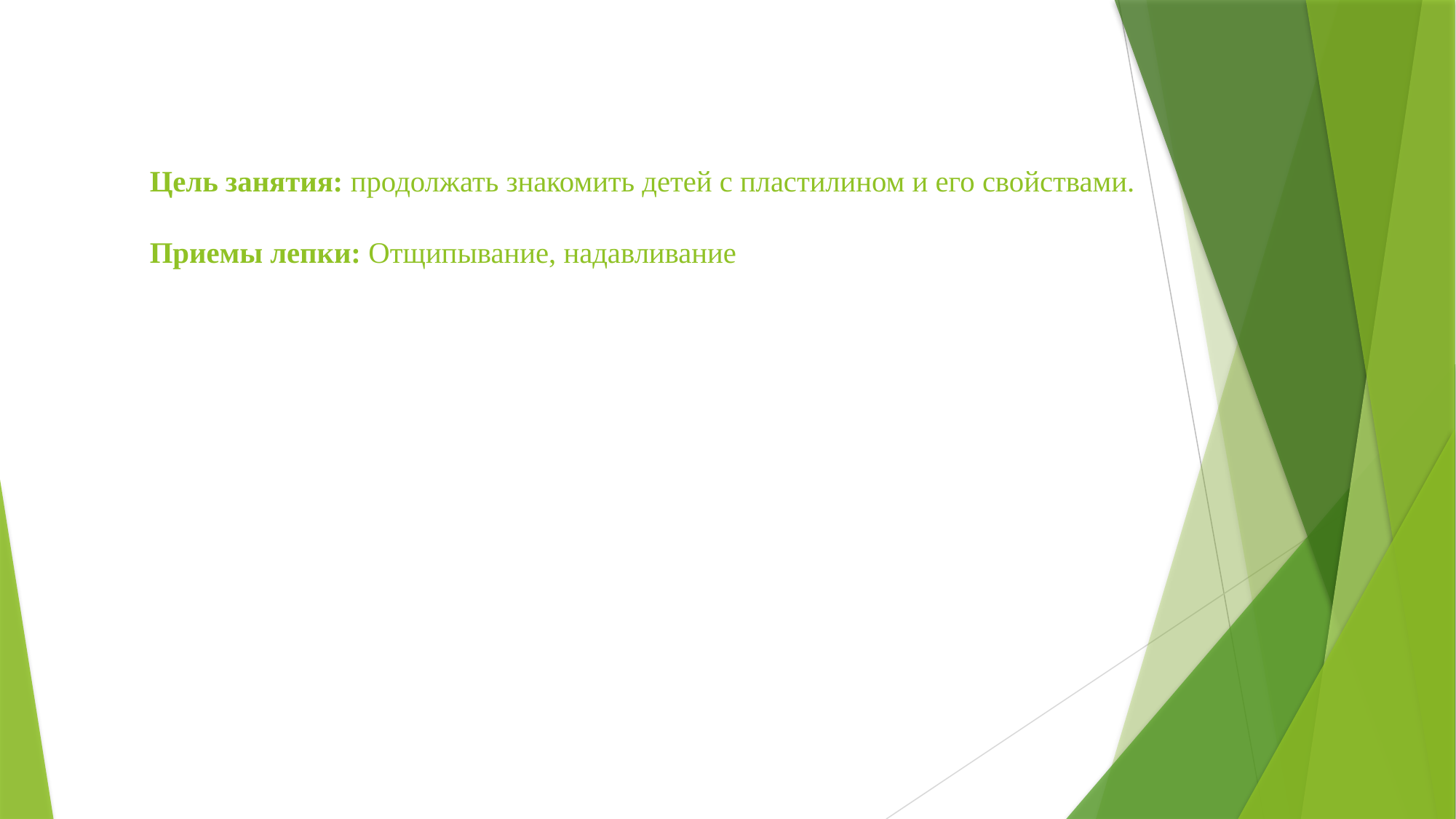

# Цель занятия: продолжать знакомить детей с пластилином и его свойствами. Приемы лепки: Отщипывание, надавливание